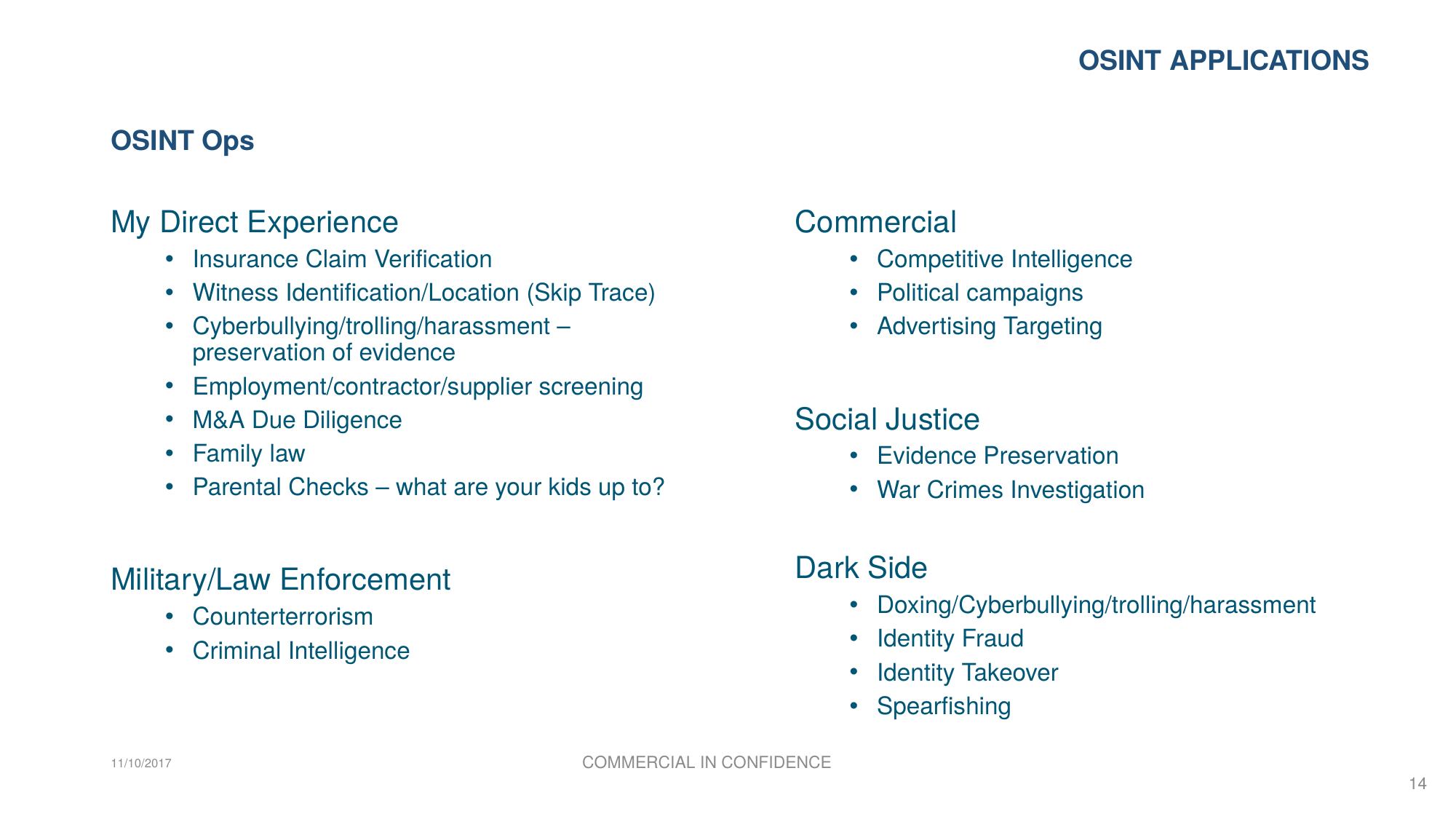

OSINT APPLICATIONS
# OSINT Ops
Commercial
Competitive Intelligence
Political campaigns
Advertising Targeting

Social Justice
Evidence Preservation
War Crimes Investigation

Dark Side
Doxing/Cyberbullying/trolling/harassment
Identity Fraud
Identity Takeover
Spearfishing

My Direct Experience
Insurance Claim Verification
Witness Identification/Location (Skip Trace)
Cyberbullying/trolling/harassment – preservation of evidence
Employment/contractor/supplier screening
M&A Due Diligence
Family law
Parental Checks – what are your kids up to?

Military/Law Enforcement
Counterterrorism
Criminal Intelligence

COMMERCIAL IN CONFIDENCE
11/10/2017
14